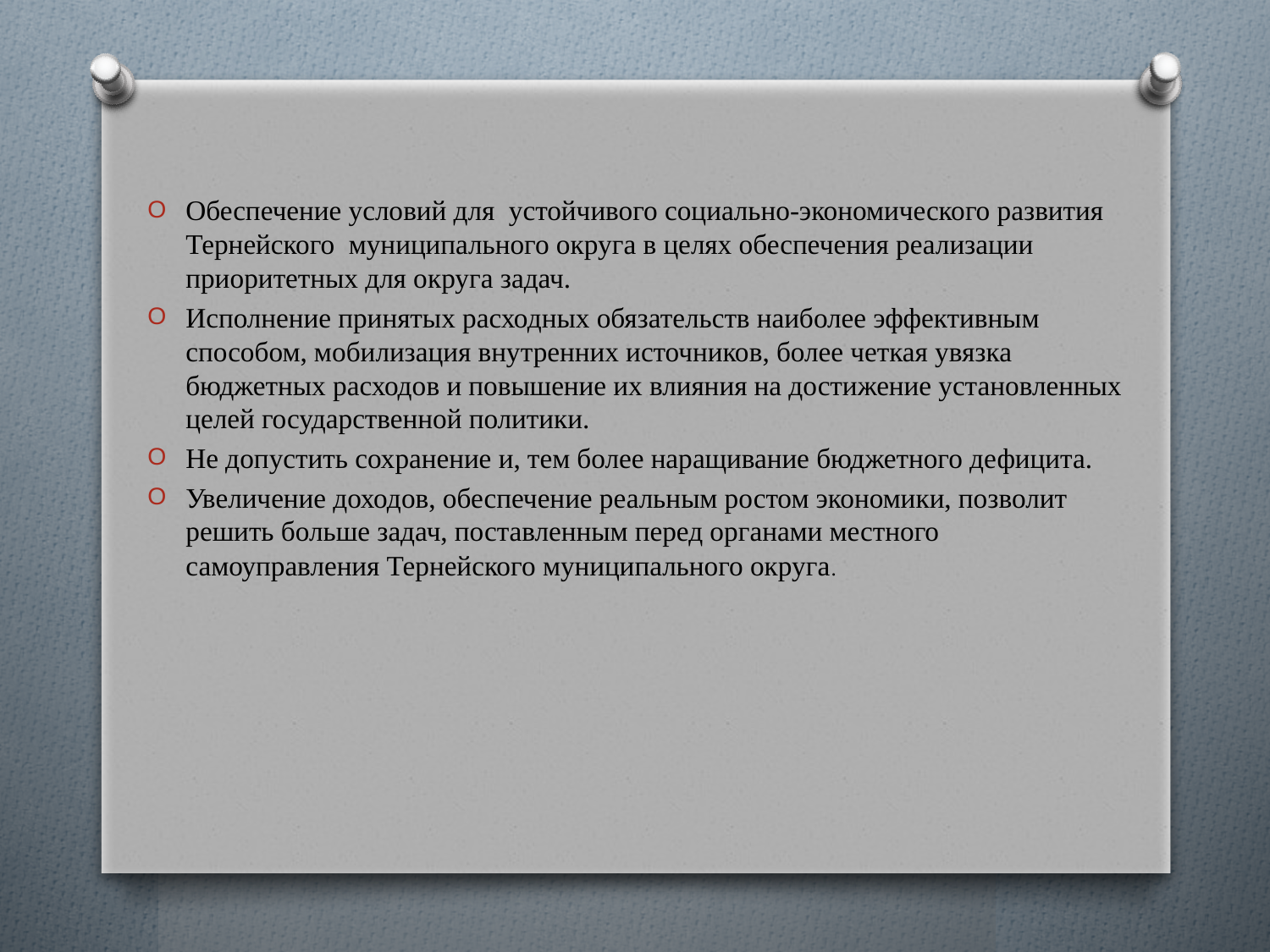

# Направления и задачи бюджетной политики на 2021-2023 годы.
Обеспечение условий для  устойчивого социально-экономического развития Тернейского  муниципального округа в целях обеспечения реализации приоритетных для округа задач.
Исполнение принятых расходных обязательств наиболее эффективным способом, мобилизация внутренних источников, более четкая увязка бюджетных расходов и повышение их влияния на достижение установленных целей государственной политики.
Не допустить сохранение и, тем более наращивание бюджетного дефицита.
Увеличение доходов, обеспечение реальным ростом экономики, позволит решить больше задач, поставленным перед органами местного самоуправления Тернейского муниципального округа.